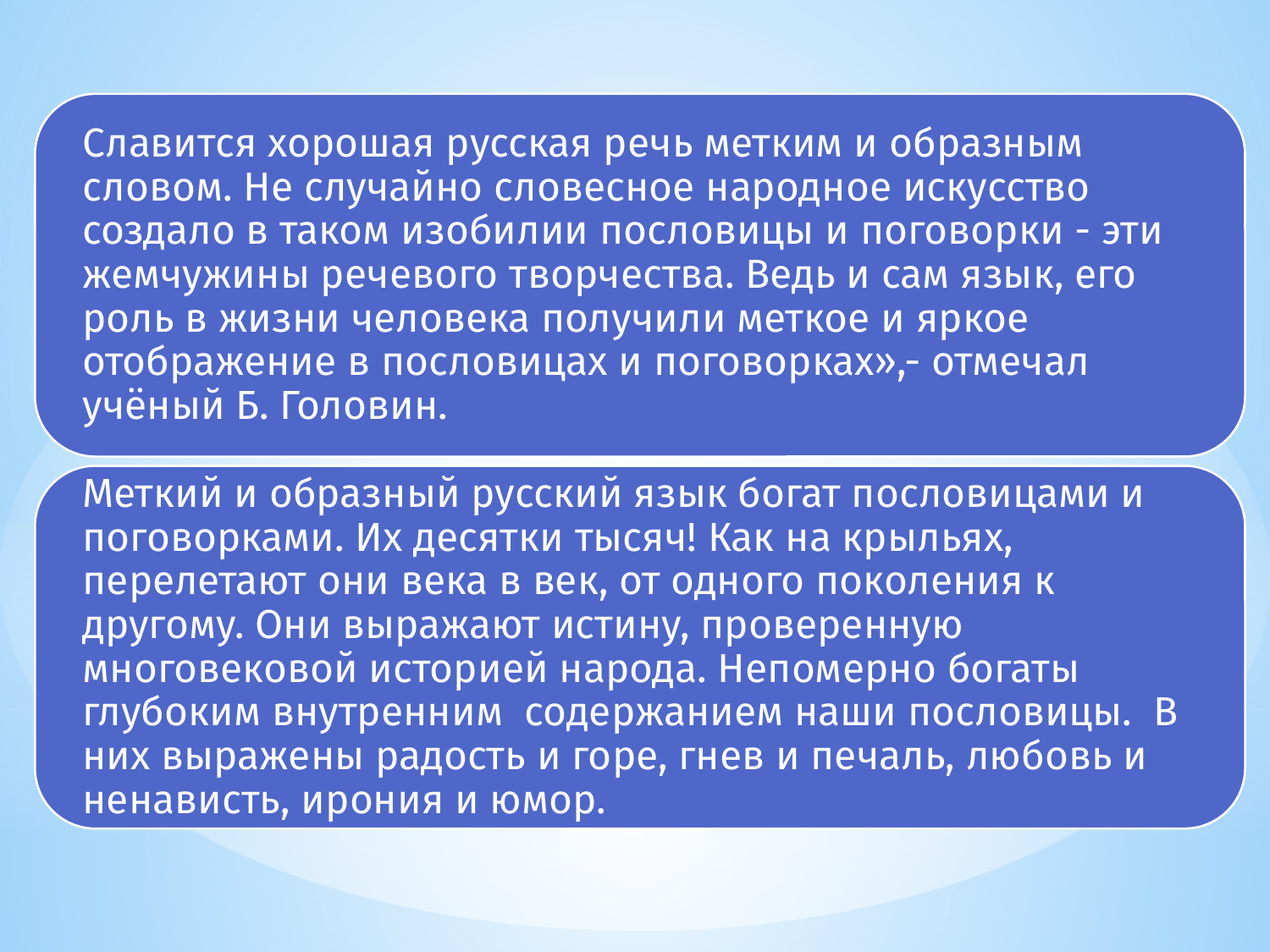

Славится хорошая русская речь метким и образным словом. Не случайно словесное народное искусство создало в таком изобилии пословицы и поговорки - эти жемчужины речевого творчества. Ведь и сам язык, его роль в жизни человека получили меткое и яркое отображение в пословицах и поговорках»,- отмечал учёный Б. Головин.
Меткий и образный русский язык богат пословицами и поговорками. Их десятки тысяч! Как на крыльях, перелетают они века в век, от одного поколения к другому. Они выражают истину, проверенную многовековой историей народа. Непомерно богаты глубоким внутренним  содержанием наши пословицы.  В них выражены радость и горе, гнев и печаль, любовь и ненависть, ирония и юмор.